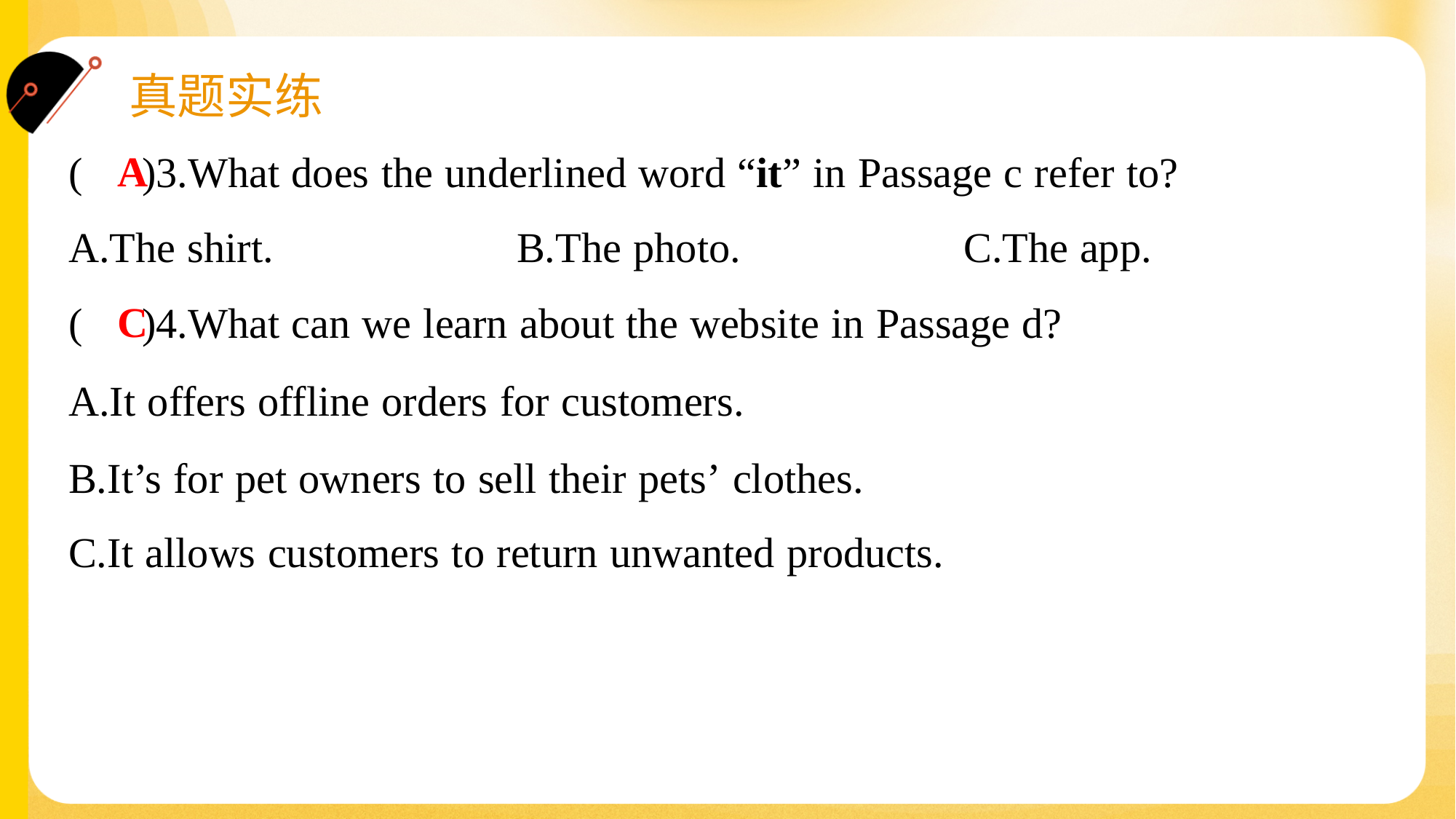

A
(     )3.What does the underlined word “it” in Passage c refer to?
A.The shirt.	B.The photo.	C.The app.
C
(     )4.What can we learn about the website in Passage d?
A.It offers offline orders for customers.
B.It’s for pet owners to sell their pets’ clothes.
C.It allows customers to return unwanted products.